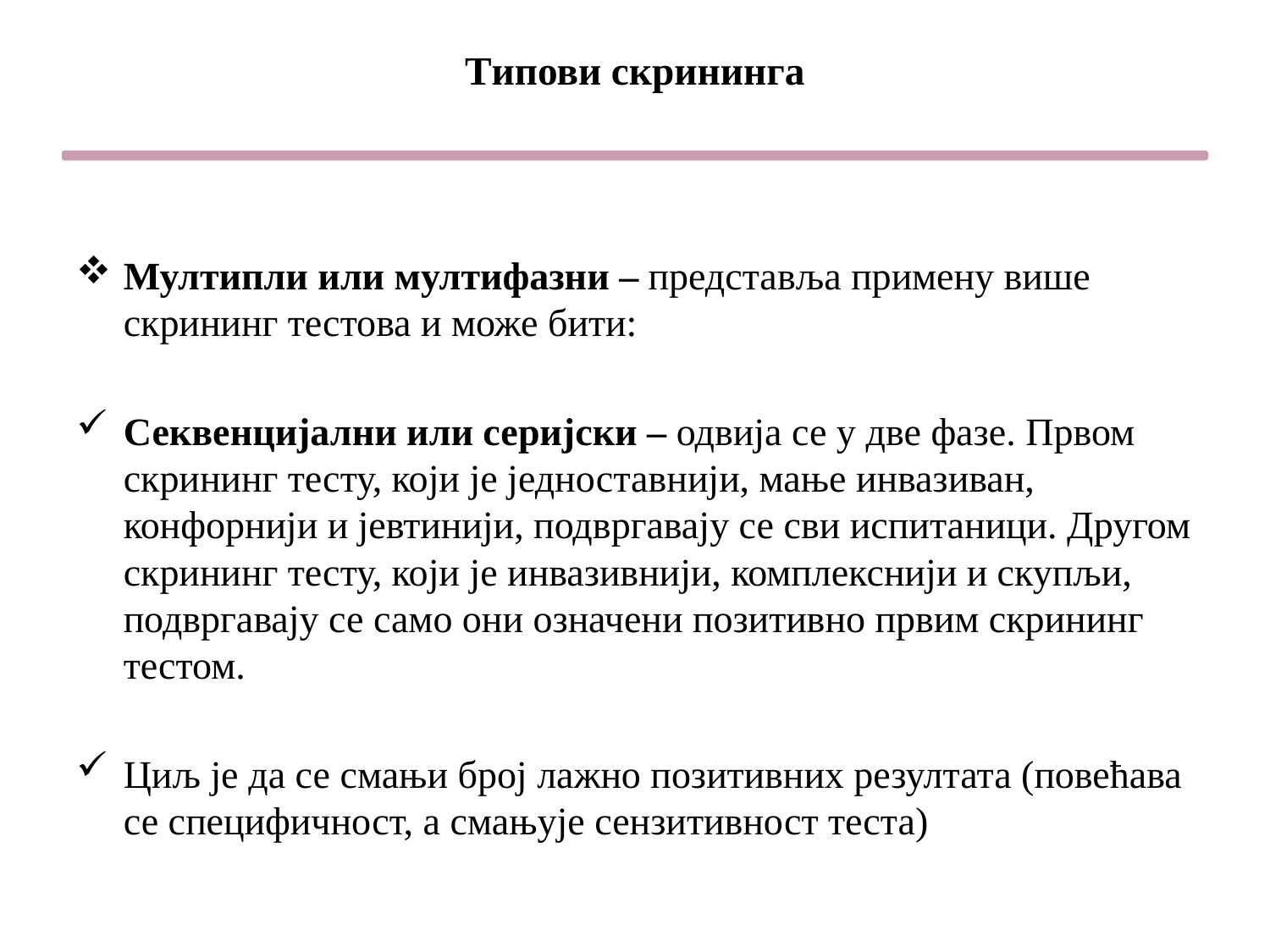

# Tипови скрининга

Мултипли или мултифазни – представља примену више скрининг тестова и може бити:

Секвенцијални или серијски – одвија се у две фазе. Првом скрининг тесту, који је једноставнији, мање инвазиван, конфорнији и јевтинији, подвргавају се сви испитаници. Другом скрининг тесту, који је инвазивнији, комплекснији и скупљи, подвргавају се само они означени позитивно првим скрининг тестом.

Циљ је да се смањи број лажно позитивних резултата (повећава се специфичност, а смањује сензитивност теста)